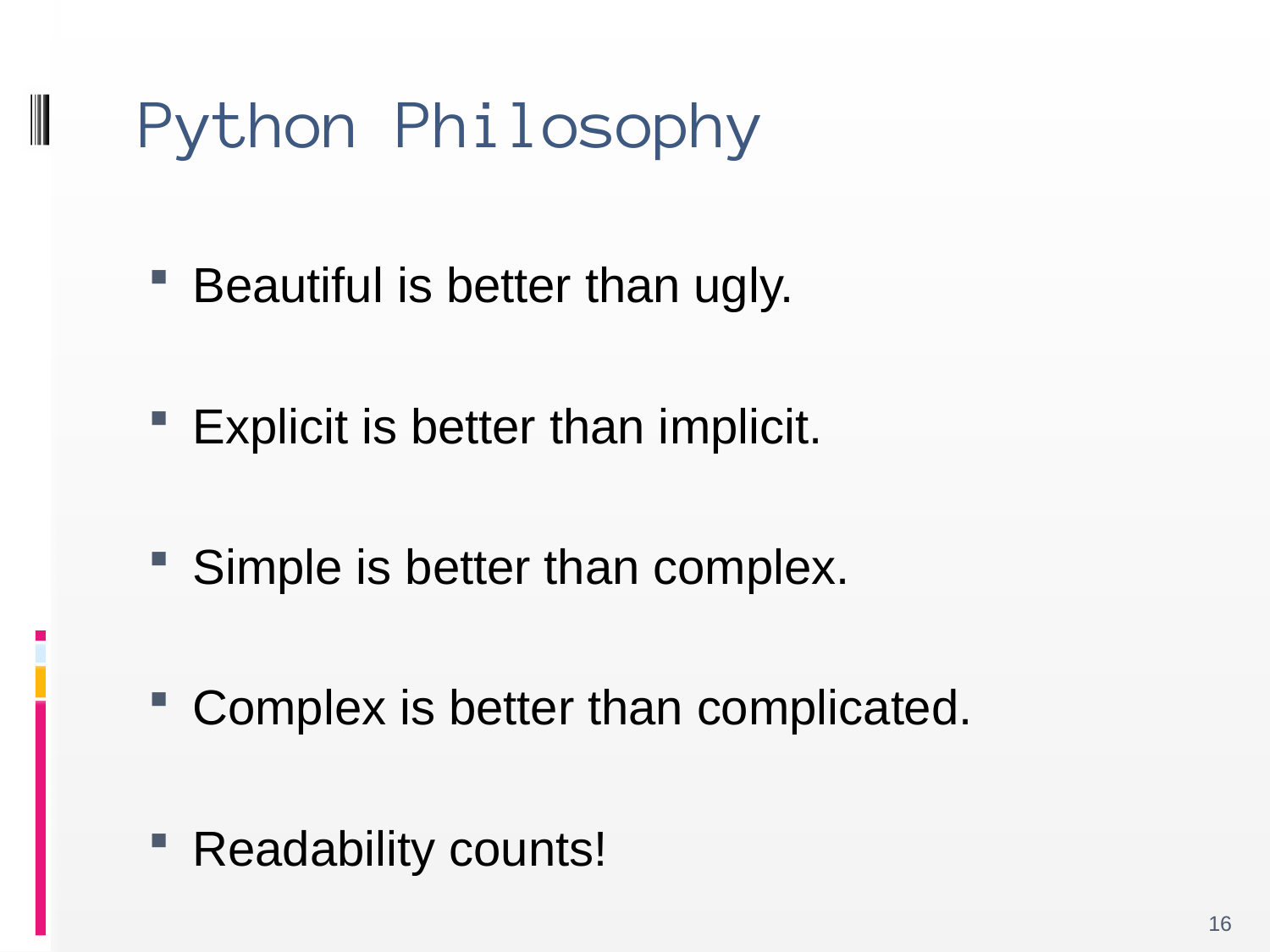

# Python Philosophy
Beautiful is better than ugly.

Explicit is better than implicit.

Simple is better than complex.

Complex is better than complicated.

Readability counts!
16